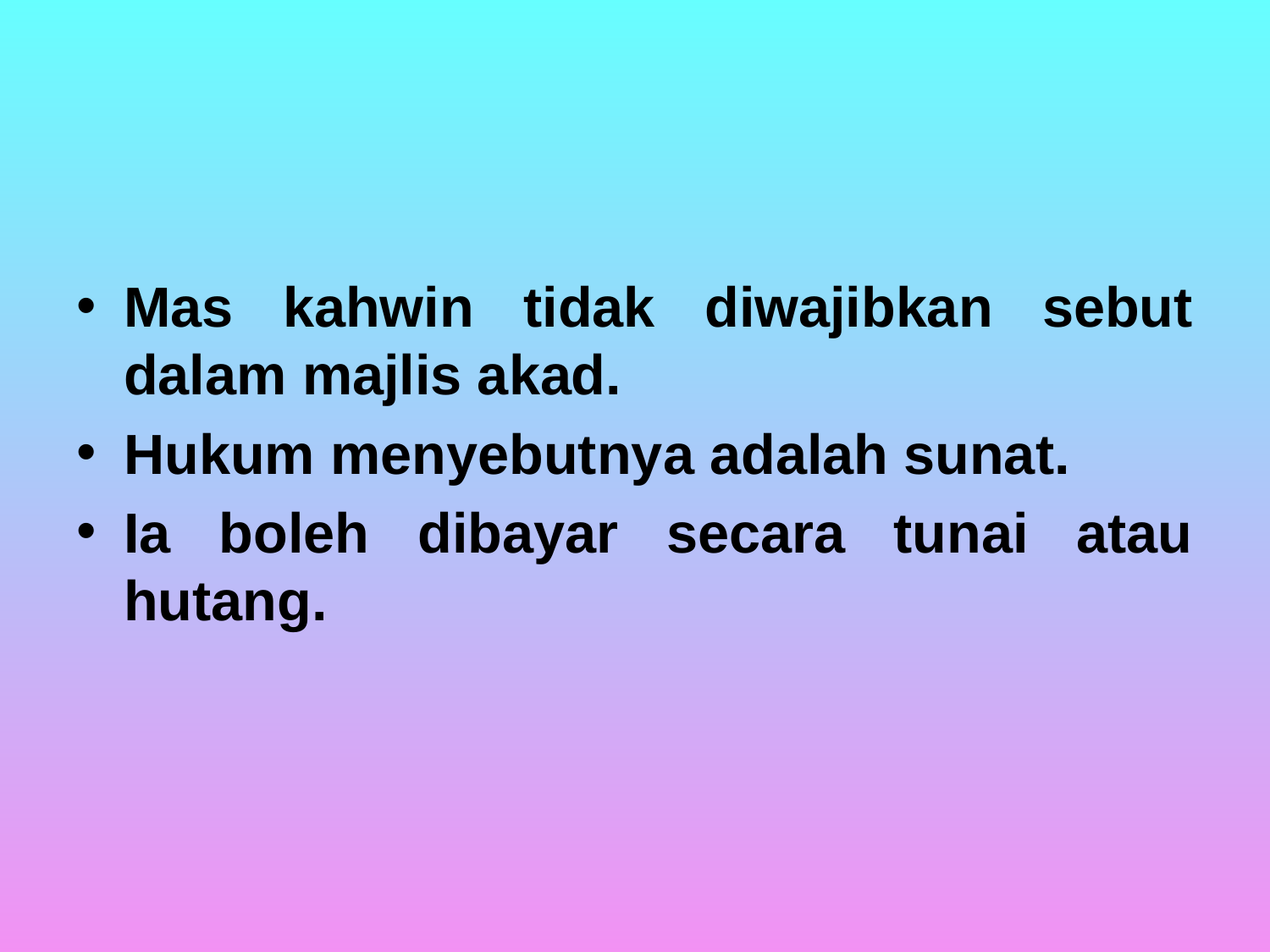

Mas kahwin tidak diwajibkan sebut dalam majlis akad.
Hukum menyebutnya adalah sunat.
Ia boleh dibayar secara tunai atau hutang.